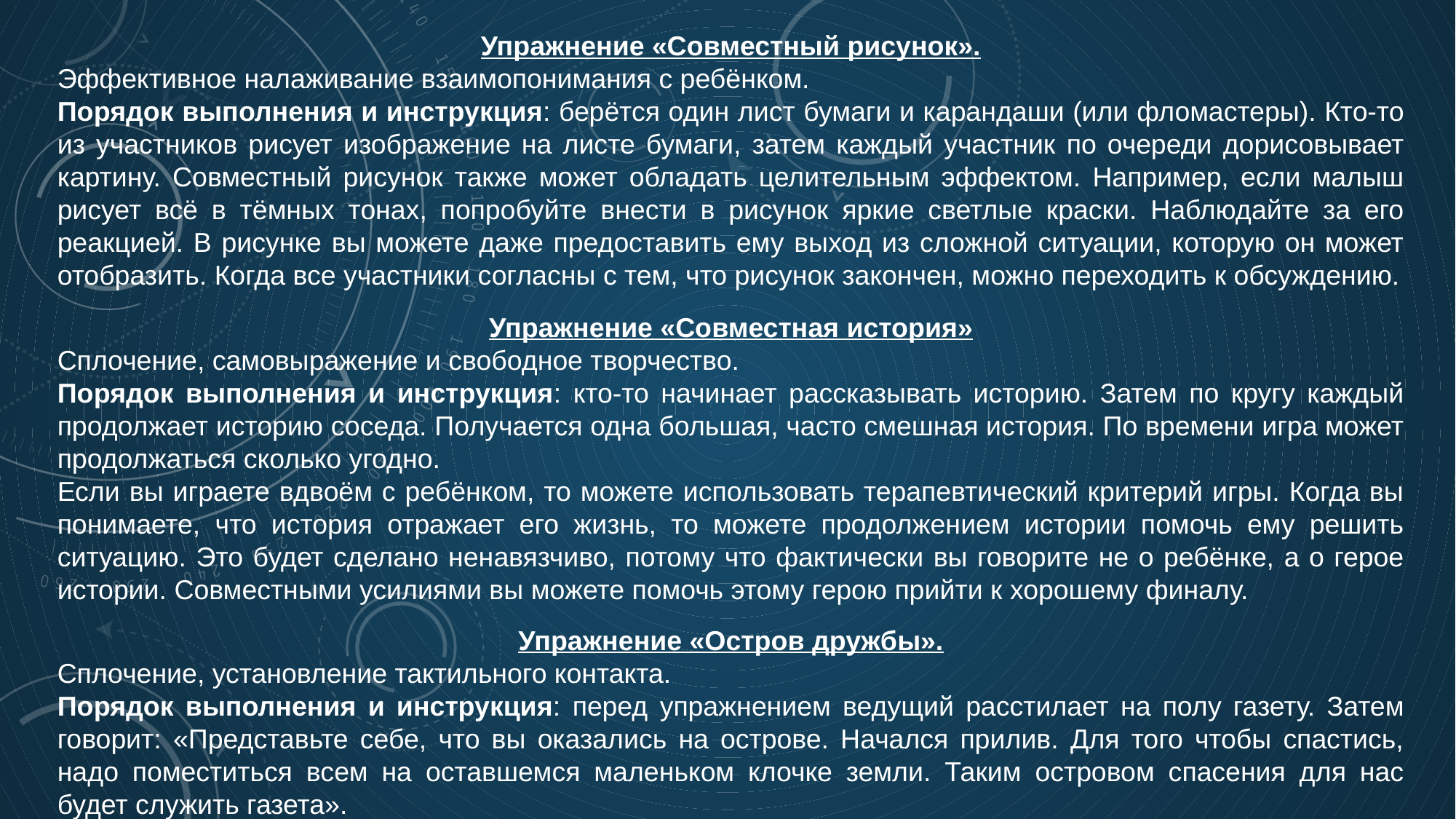

Упражнение «Совместный рисунок».
Эффективное налаживание взаимопонимания с ребёнком.
Порядок выполнения и инструкция: берётся один лист бумаги и карандаши (или фломастеры). Кто-то из участников рисует изображение на листе бумаги, затем каждый участник по очереди дорисовывает картину. Совместный рисунок также может обладать целительным эффектом. Например, если малыш рисует всё в тёмных тонах, попробуйте внести в рисунок яркие светлые краски. Наблюдайте за его реакцией. В рисунке вы можете даже предоставить ему выход из сложной ситуации, которую он может отобразить. Когда все участники согласны с тем, что рисунок закончен, можно переходить к обсуждению.

Упражнение «Совместная история»
Сплочение, самовыражение и свободное творчество.
Порядок выполнения и инструкция: кто-то начинает рассказывать историю. Затем по кругу каждый продолжает историю соседа. Получается одна большая, часто смешная история. По времени игра может продолжаться сколько угодно.
Если вы играете вдвоём с ребёнком, то можете использовать терапевтический критерий игры. Когда вы понимаете, что история отражает его жизнь, то можете продолжением истории помочь ему решить ситуацию. Это будет сделано ненавязчиво, потому что фактически вы говорите не о ребёнке, а о герое истории. Совместными усилиями вы можете помочь этому герою прийти к хорошему финалу.

Упражнение «Остров дружбы».
Сплочение, установление тактильного контакта.
Порядок выполнения и инструкция: перед упражнением ведущий расстилает на полу газету. Затем говорит: «Представьте себе, что вы оказались на острове. Начался прилив. Для того чтобы спастись, надо поместиться всем на оставшемся маленьком клочке земли. Таким островом спасения для нас будет служить газета».